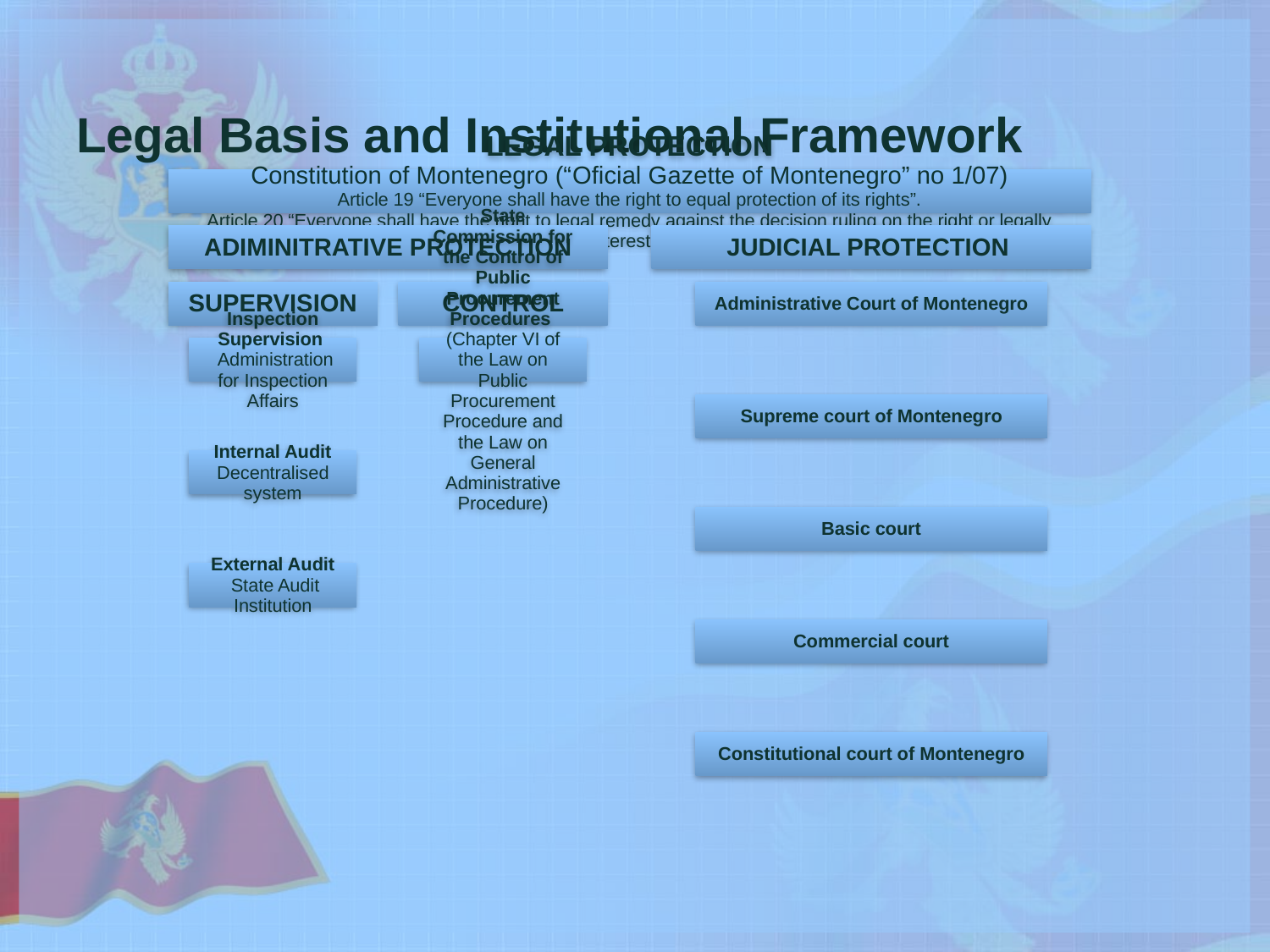

Legal Basis and Institutional Framework
LEGAL PROTECTION
Constitution of Montenegro (“Oficial Gazette of Montenegro” no 1/07)
Article 19 “Everyone shall have the right to equal protection of its rights”.
ADIMINITRATIVE PROTECTION
SUPERVISION
CONTROL
JUDICIAL PROTECTION
Internal Audit
External Audit
 State Audit Institution
Supreme court of Montenegro
Basic court
Commercial court
Constitutional court of Montenegro
Administrative Court of Montenegro